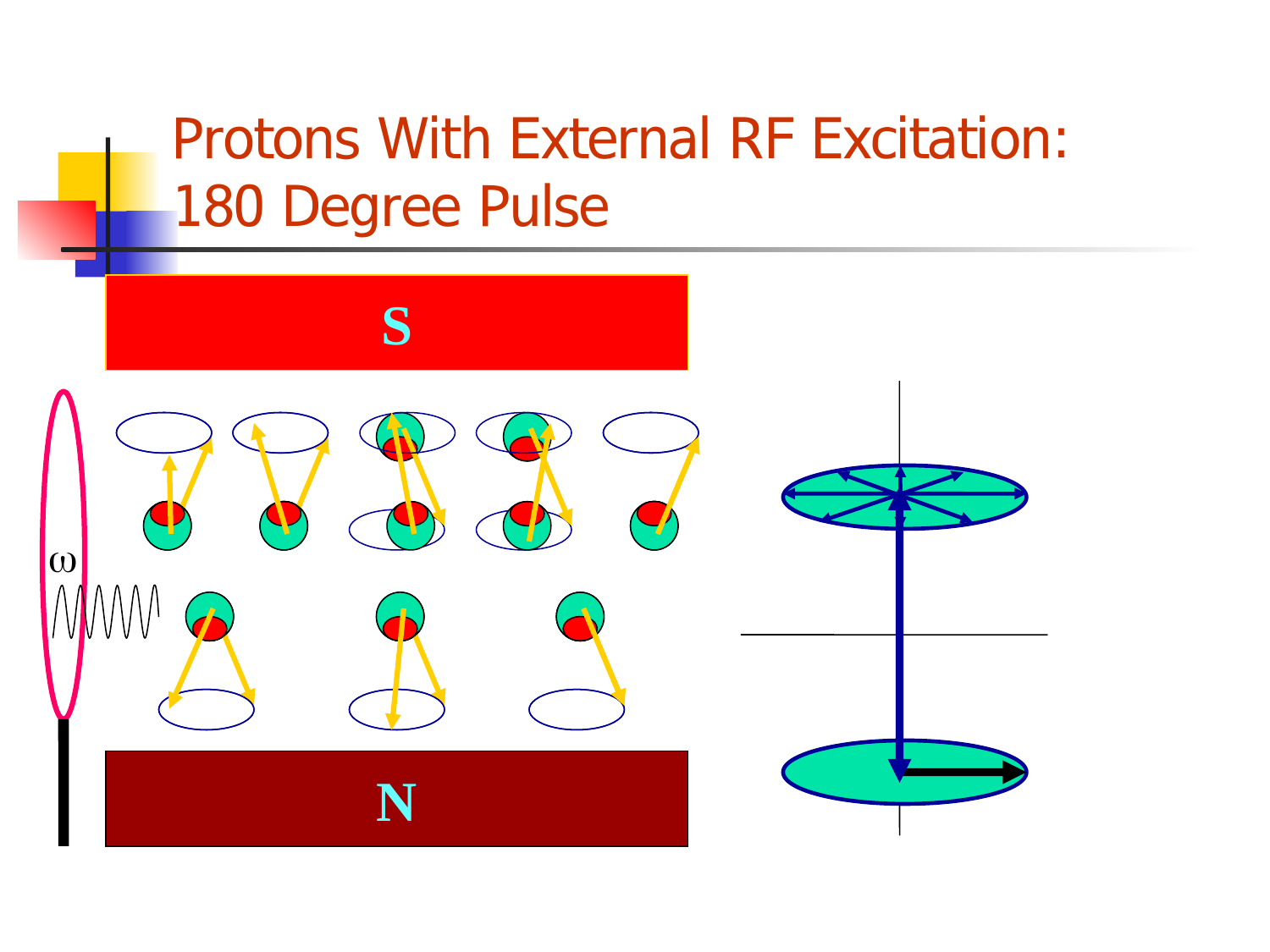

# Protons With External RF Excitation: 180 Degree Pulse
S

ω

N